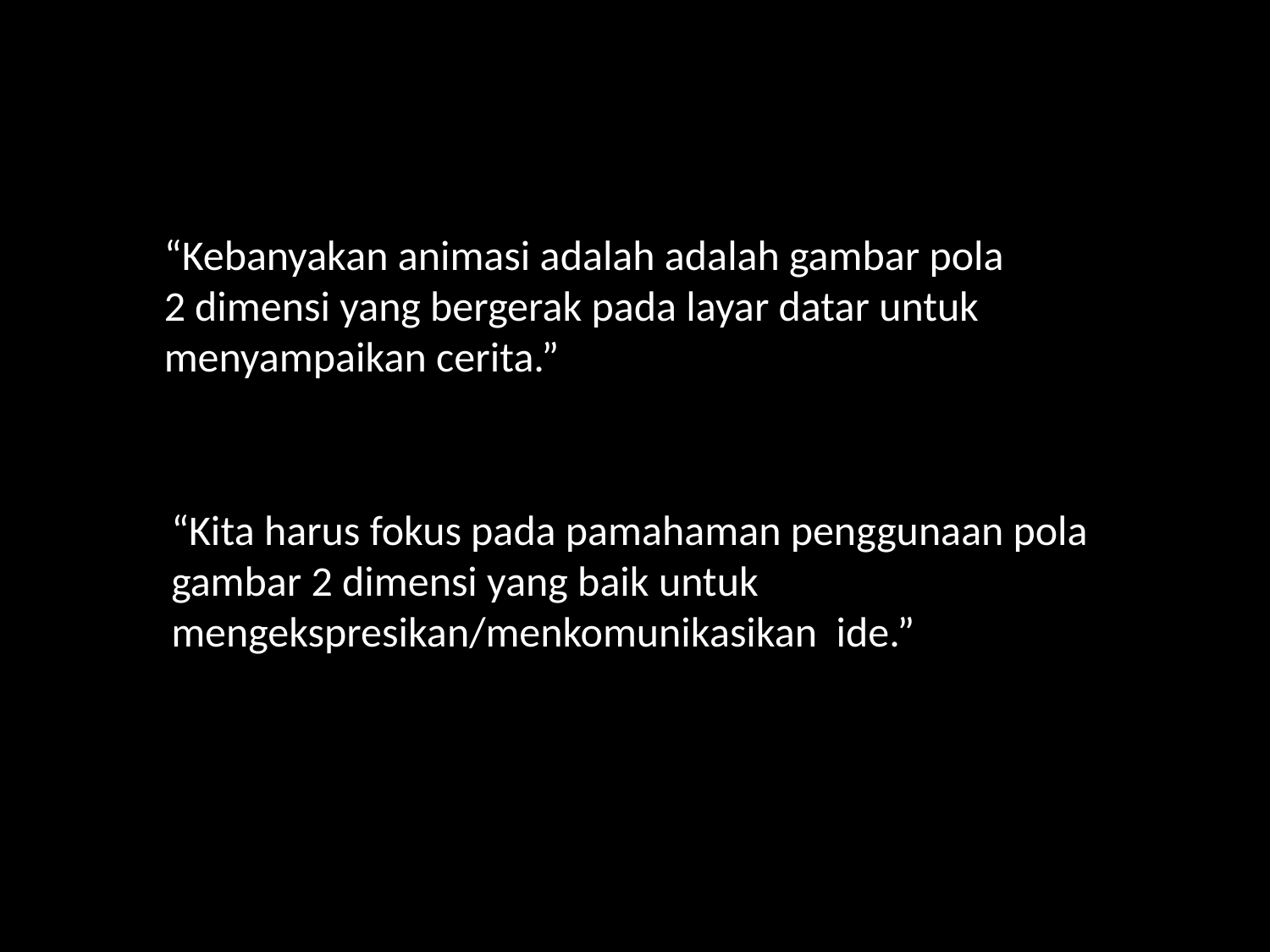

“Kebanyakan animasi adalah adalah gambar pola
2 dimensi yang bergerak pada layar datar untuk
menyampaikan cerita.”
“Kita harus fokus pada pamahaman penggunaan pola gambar 2 dimensi yang baik untuk mengekspresikan/menkomunikasikan  ide.”